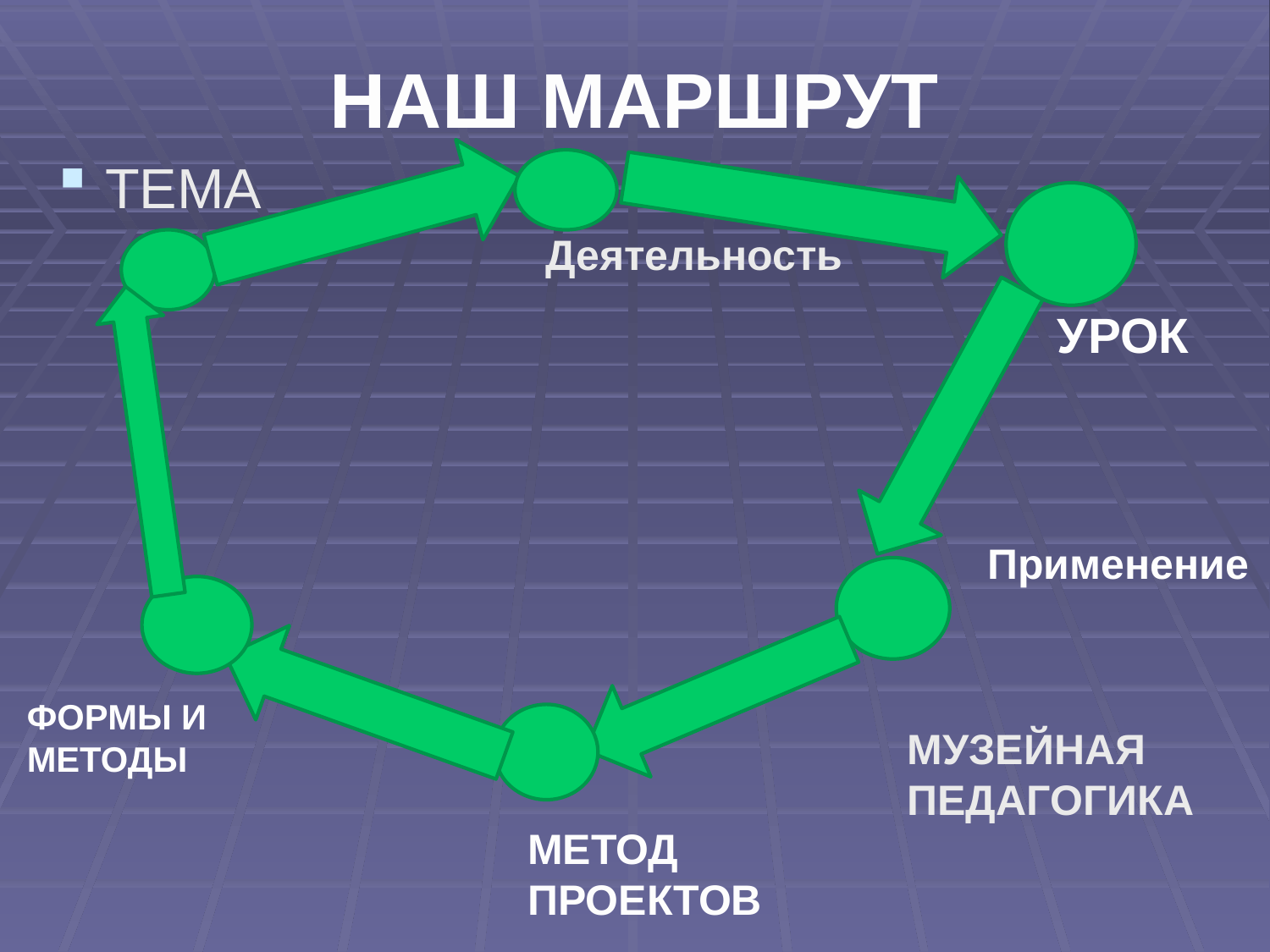

# НАШ МАРШРУТ
ТЕМА

Деятельность

УРОК
Применение

ФОРМЫ И
МЕТОДЫ

МУЗЕЙНАЯ ПЕДАГОГИКА
МЕТОД ПРОЕКТОВ